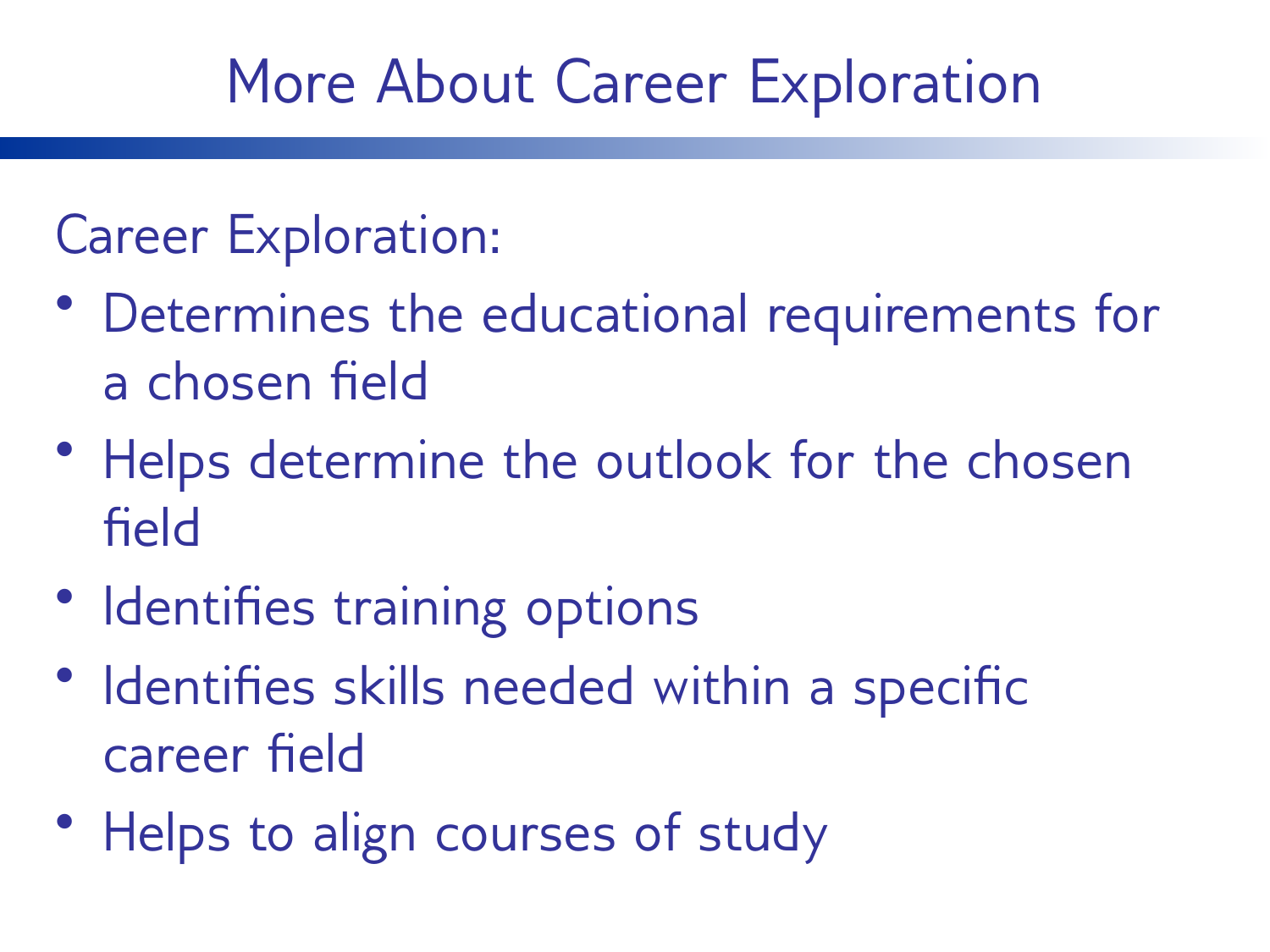

# More About Career Exploration
Career Exploration:
Determines the educational requirements for a chosen field
Helps determine the outlook for the chosen field
Identifies training options
Identifies skills needed within a specific career field
Helps to align courses of study